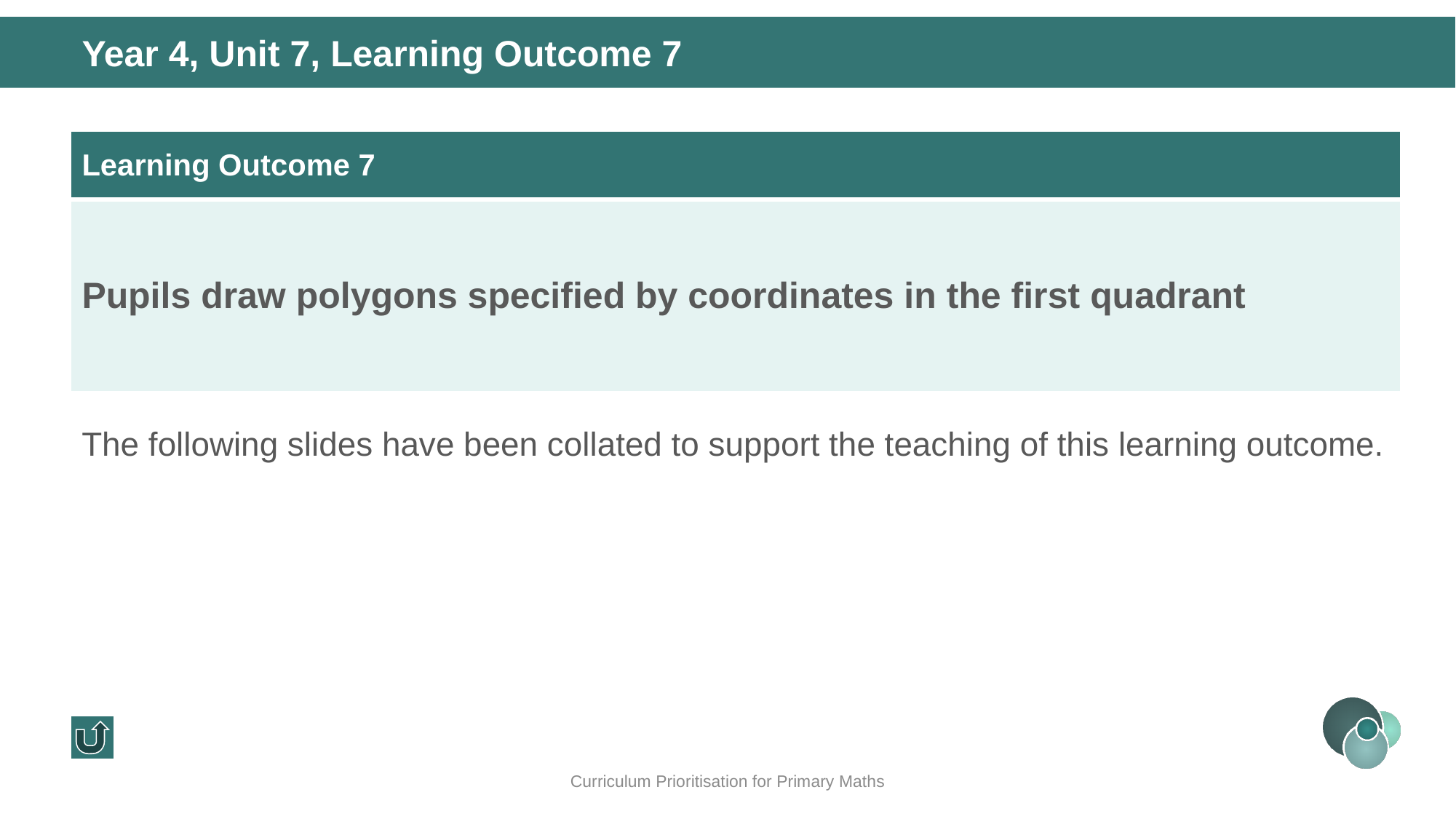

Year 4, Unit 7, Learning Outcome 7
| Learning Outcome 7 |
| --- |
| Pupils draw polygons specified by coordinates in the first quadrant |
The following slides have been collated to support the teaching of this learning outcome.

Curriculum Prioritisation for Primary Maths